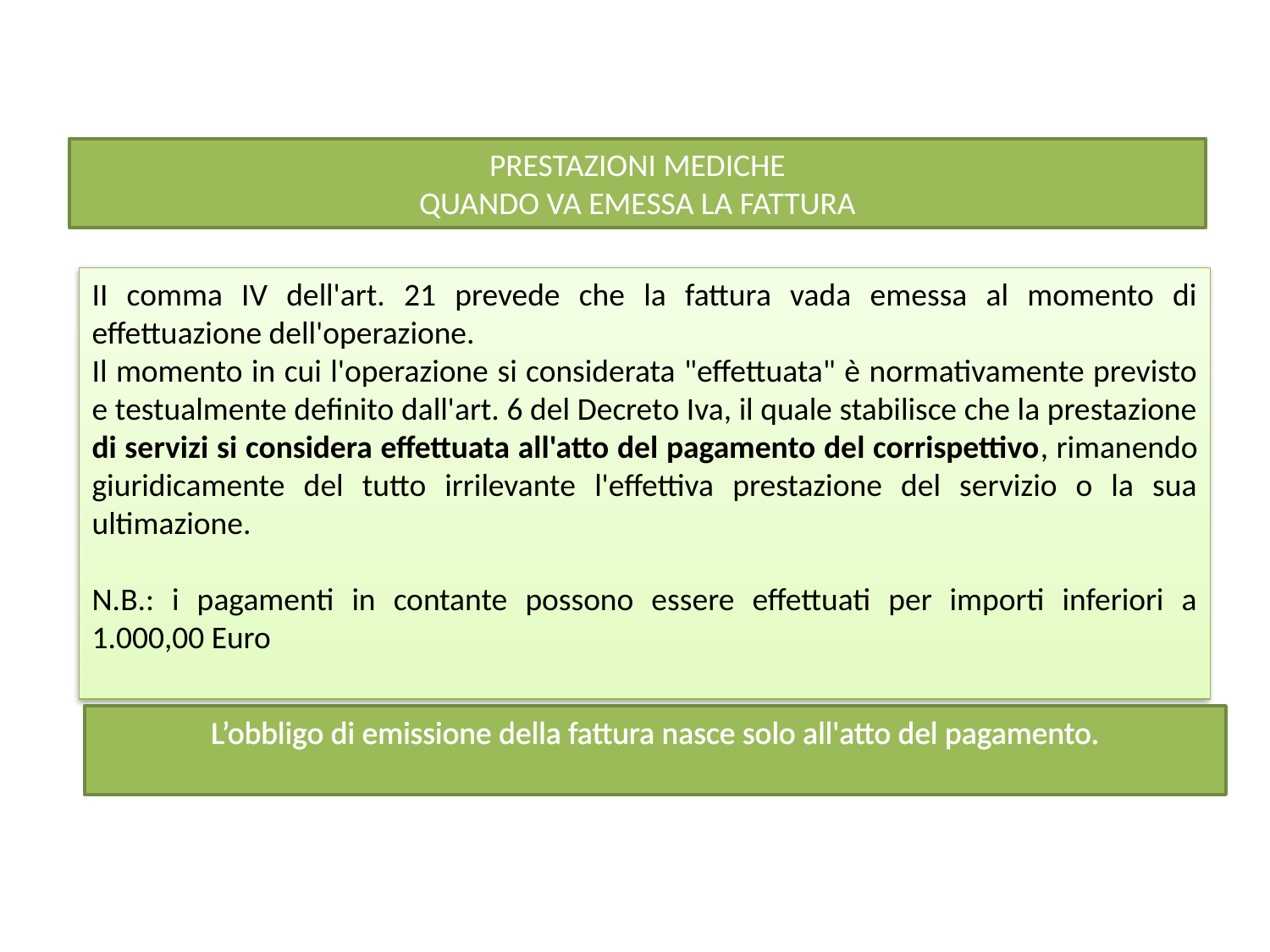

PRESTAZIONI MEDICHE
QUANDO VA EMESSA LA FATTURA
II comma IV dell'art. 21 prevede che la fattura vada emessa al momento di effettuazione dell'operazione.
Il momento in cui l'operazione si considerata "effettuata" è normativamente previsto e testualmente definito dall'art. 6 del Decreto Iva, il quale stabilisce che la prestazione di servizi si considera effettuata all'atto del pagamento del corrispettivo, rimanendo giuridicamente del tutto irrilevante l'effettiva prestazione del servizio o la sua ultimazione.

N.B.: i pagamenti in contante possono essere effettuati per importi inferiori a 1.000,00 Euro

L’obbligo di emissione della fattura nasce solo all'atto del pagamento.